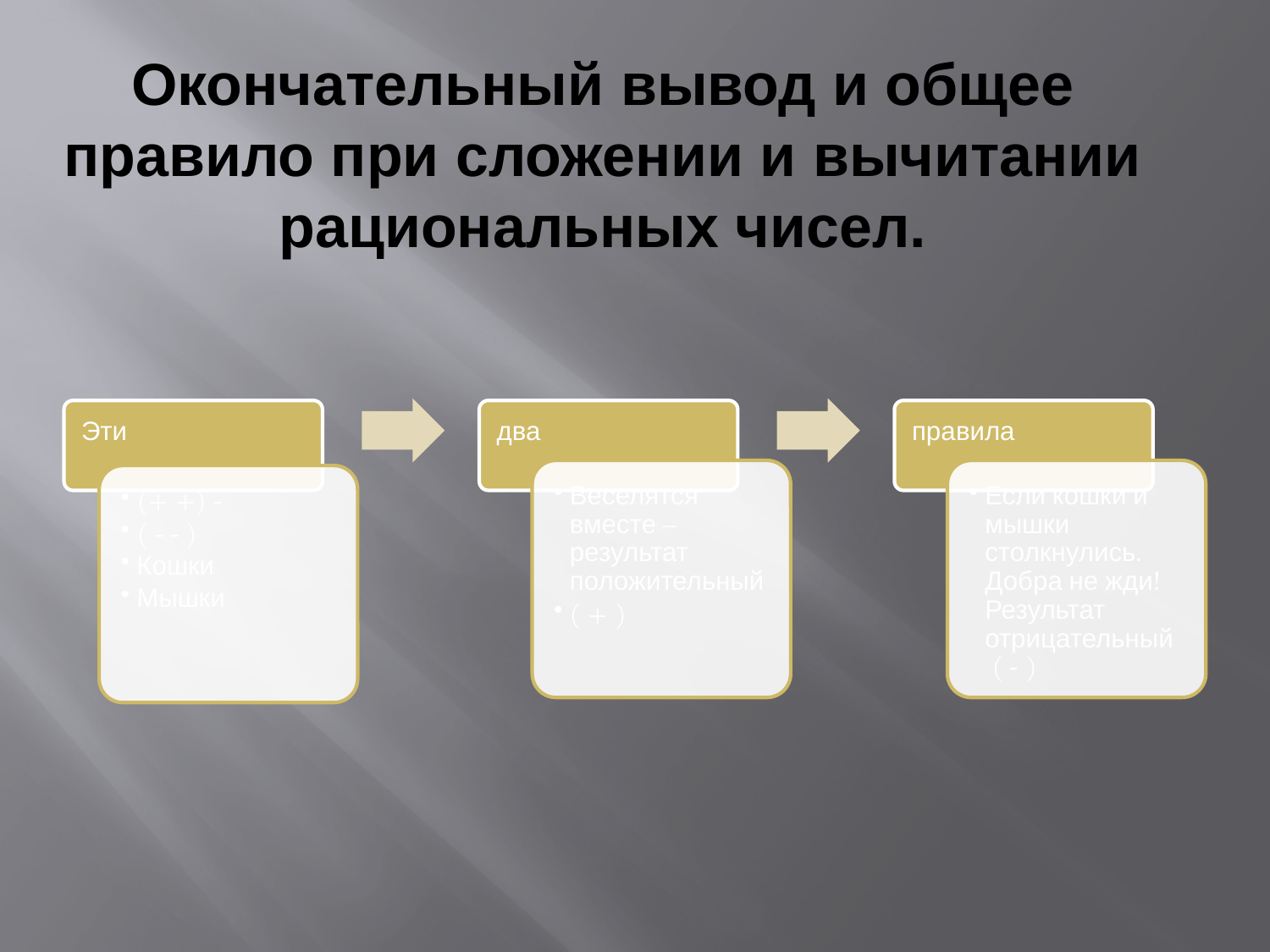

# Окончательный вывод и общее правило при сложении и вычитании рациональных чисел.
Эти
(+ +) -
( - - )
Кошки
Мышки

два
Веселятся вместе – результат положительный
( + )

правила
Если кошки и мышки столкнулись. Добра не жди! Результат отрицательный   ( - )